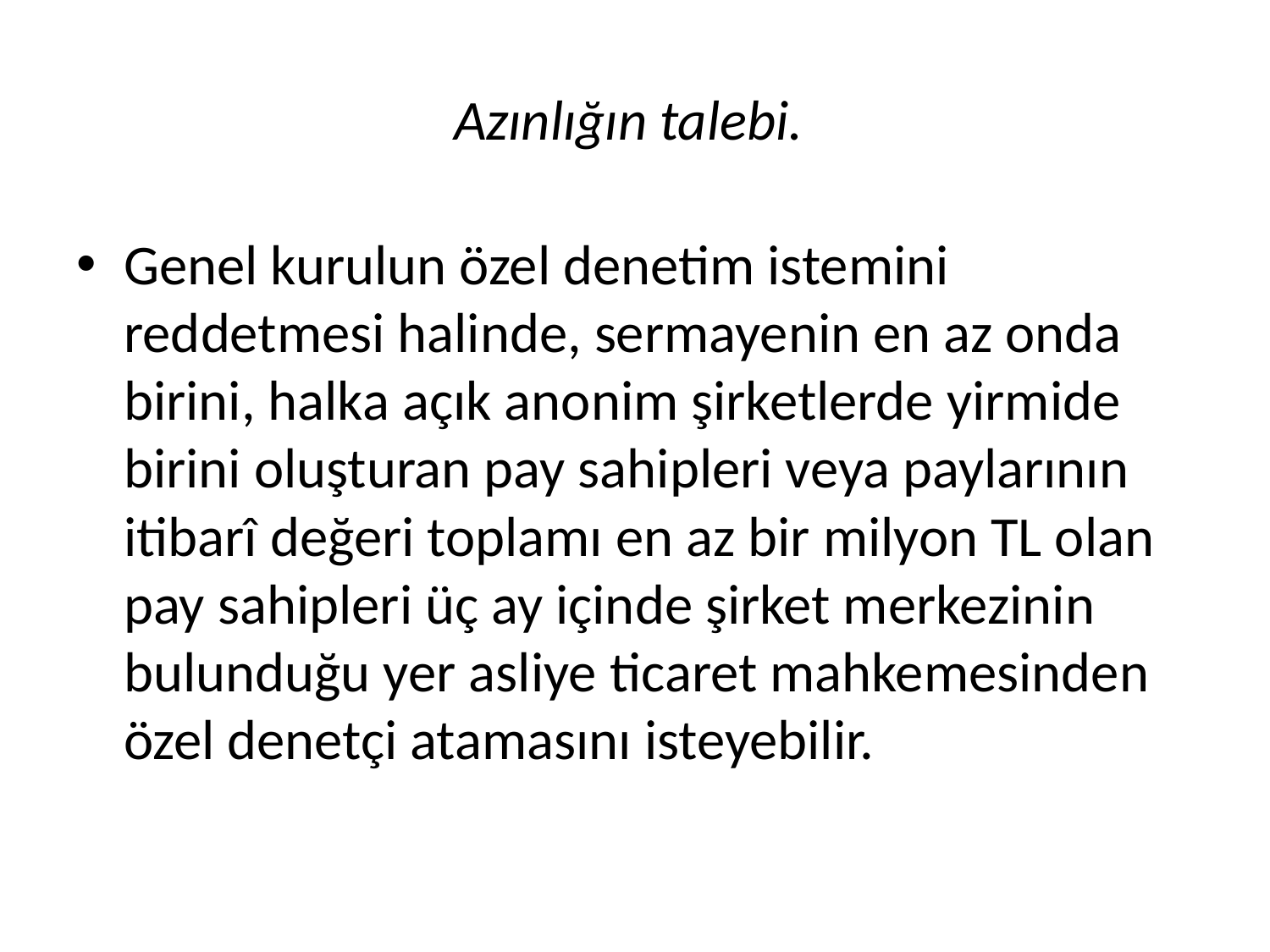

# Azınlığın talebi.
Genel kurulun özel denetim istemini reddetmesi halinde, sermayenin en az onda birini, halka açık anonim şirketlerde yirmide birini oluşturan pay sahipleri veya paylarının itibarî değeri toplamı en az bir milyon TL olan pay sahipleri üç ay içinde şirket merkezinin bulunduğu yer asliye ticaret mahkemesinden özel denetçi atamasını isteyebilir.